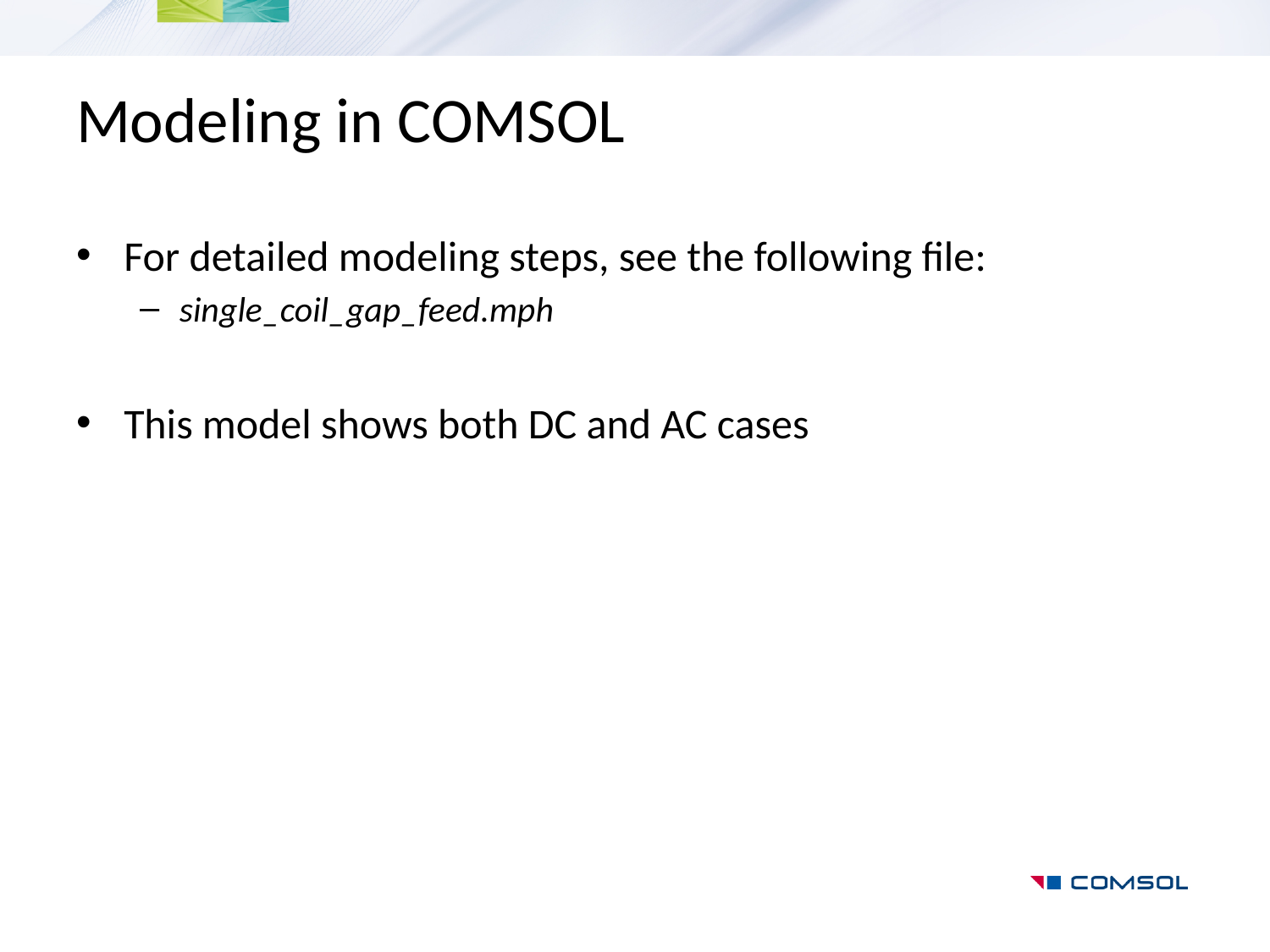

# Modeling in COMSOL
For detailed modeling steps, see the following file:
single_coil_gap_feed.mph

This model shows both DC and AC cases